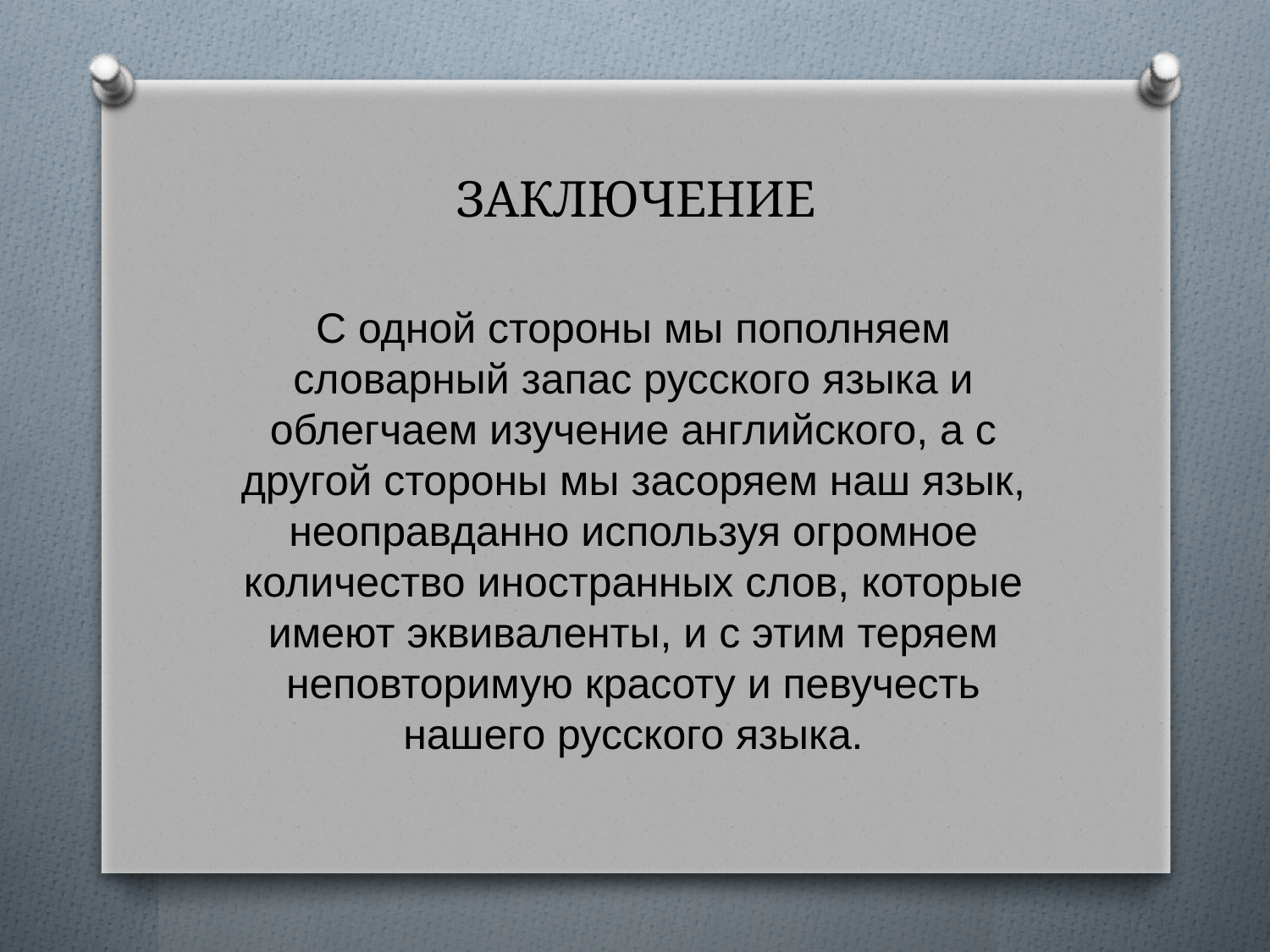

# ЗАКЛЮЧЕНИЕ
С одной стороны мы пополняем словарный запас русского языка и облегчаем изучение английского, а с другой стороны мы засоряем наш язык, неоправданно используя огромное количество иностранных слов, которые имеют эквиваленты, и с этим теряем неповторимую красоту и певучесть нашего русского языка.